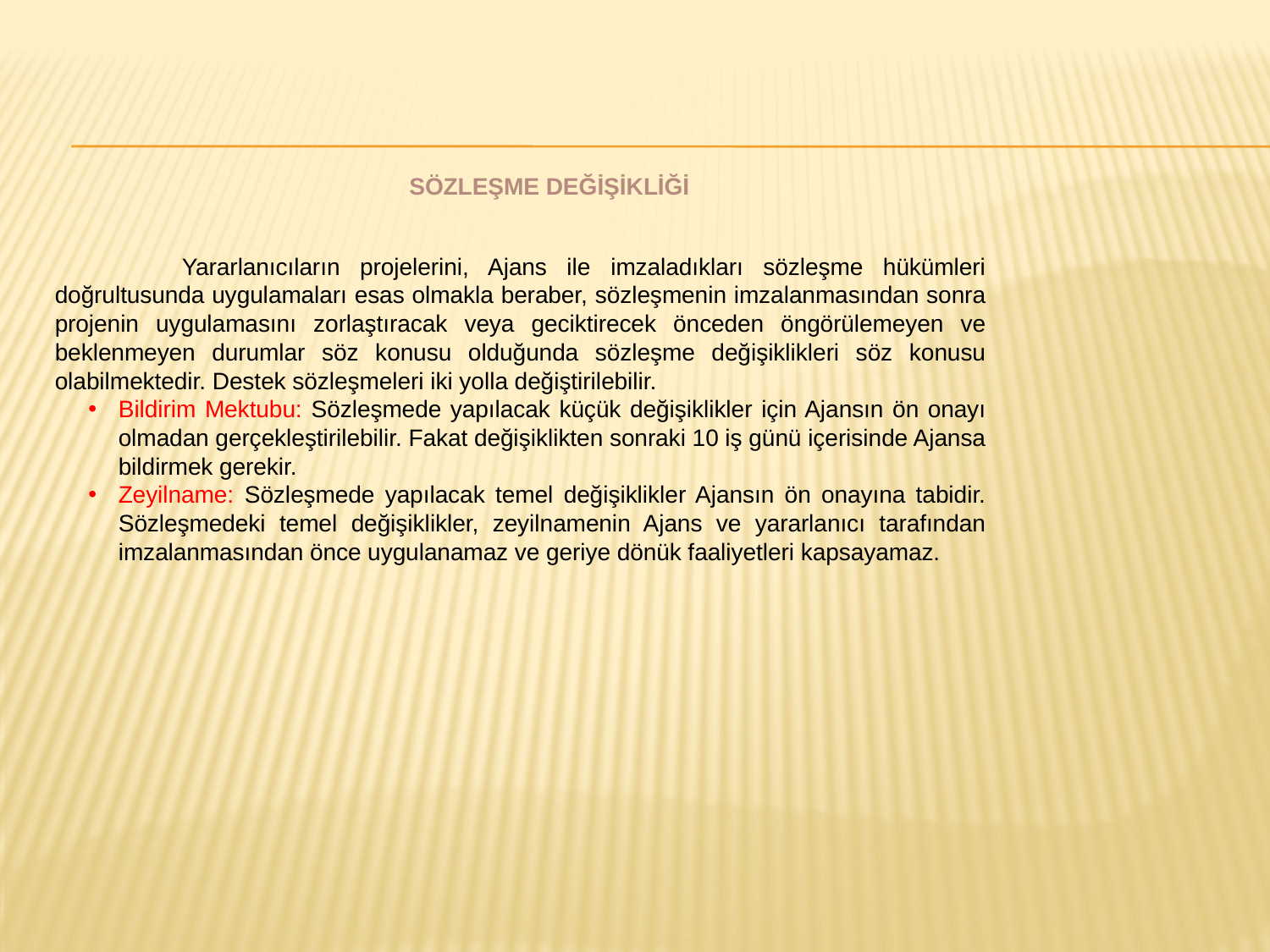

SÖZLEŞME DEĞİŞİKLİĞİ
	Yararlanıcıların projelerini, Ajans ile imzaladıkları sözleşme hükümleri doğrultusunda uygulamaları esas olmakla beraber, sözleşmenin imzalanmasından sonra projenin uygulamasını zorlaştıracak veya geciktirecek önceden öngörülemeyen ve beklenmeyen durumlar söz konusu olduğunda sözleşme değişiklikleri söz konusu olabilmektedir. Destek sözleşmeleri iki yolla değiştirilebilir.
Bildirim Mektubu: Sözleşmede yapılacak küçük değişiklikler için Ajansın ön onayı olmadan gerçekleştirilebilir. Fakat değişiklikten sonraki 10 iş günü içerisinde Ajansa bildirmek gerekir.
Zeyilname: Sözleşmede yapılacak temel değişiklikler Ajansın ön onayına tabidir. Sözleşmedeki temel değişiklikler, zeyilnamenin Ajans ve yararlanıcı tarafından imzalanmasından önce uygulanamaz ve geriye dönük faaliyetleri kapsayamaz.